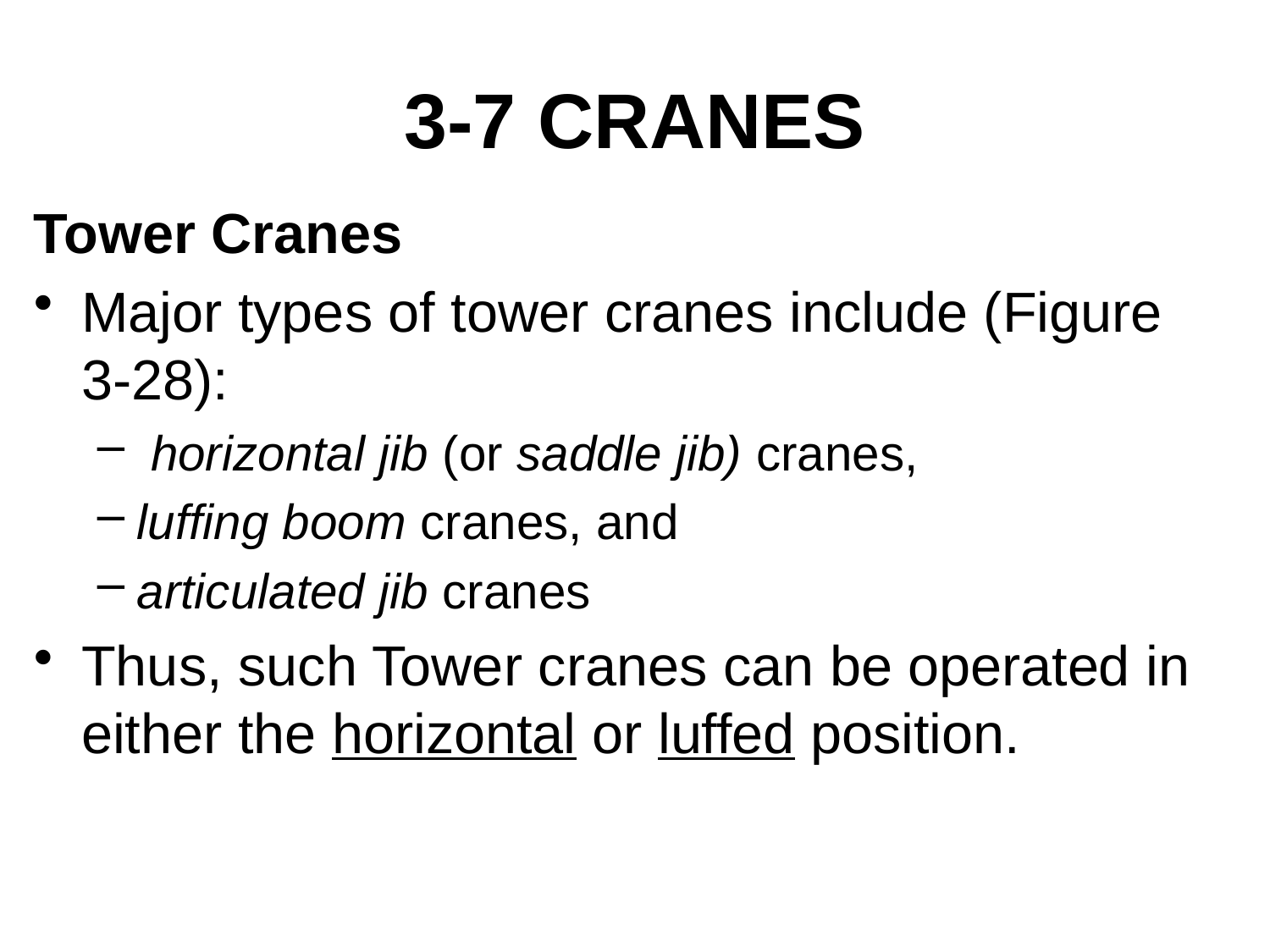

# 3-7 CRANES
Tower Cranes
Major types of tower cranes include (Figure 3-28):
 horizontal jib (or saddle jib) cranes,
luffing boom cranes, and
articulated jib cranes
Thus, such Tower cranes can be operated in either the horizontal or luffed position.